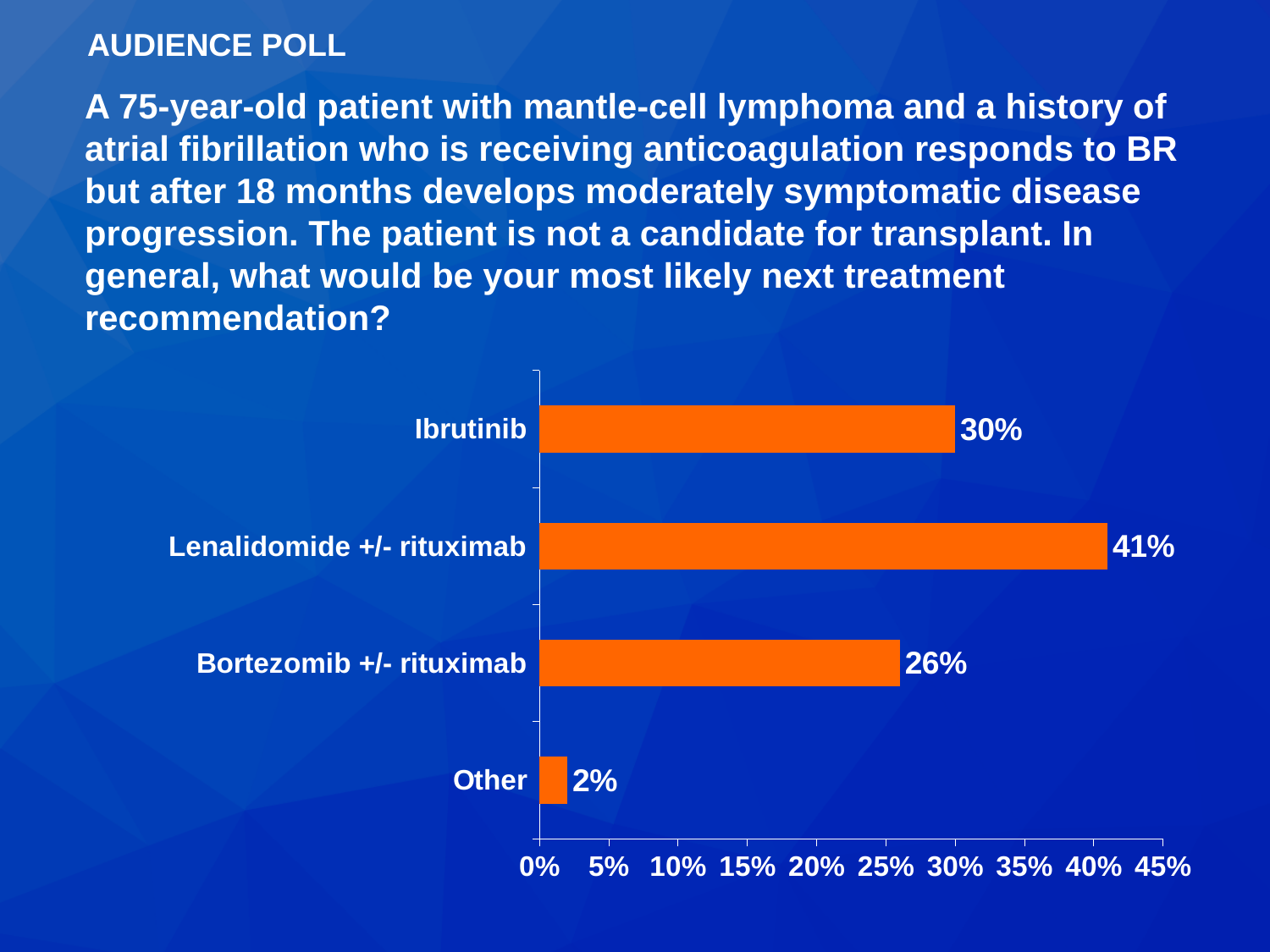

AUDIENCE POLL
A 75-year-old patient with mantle-cell lymphoma and a history of atrial fibrillation who is receiving anticoagulation responds to BR but after 18 months develops moderately symptomatic disease progression. The patient is not a candidate for transplant. In general, what would be your most likely next treatment recommendation?

### Chart

| Category | Series 1 |
|---|---|
| Other | 0.02 |
| Bortezomib +/- rituximab | 0.26 |
| Lenalidomide +/- rituximab | 0.41 |
| Ibrutinib | 0.3 |